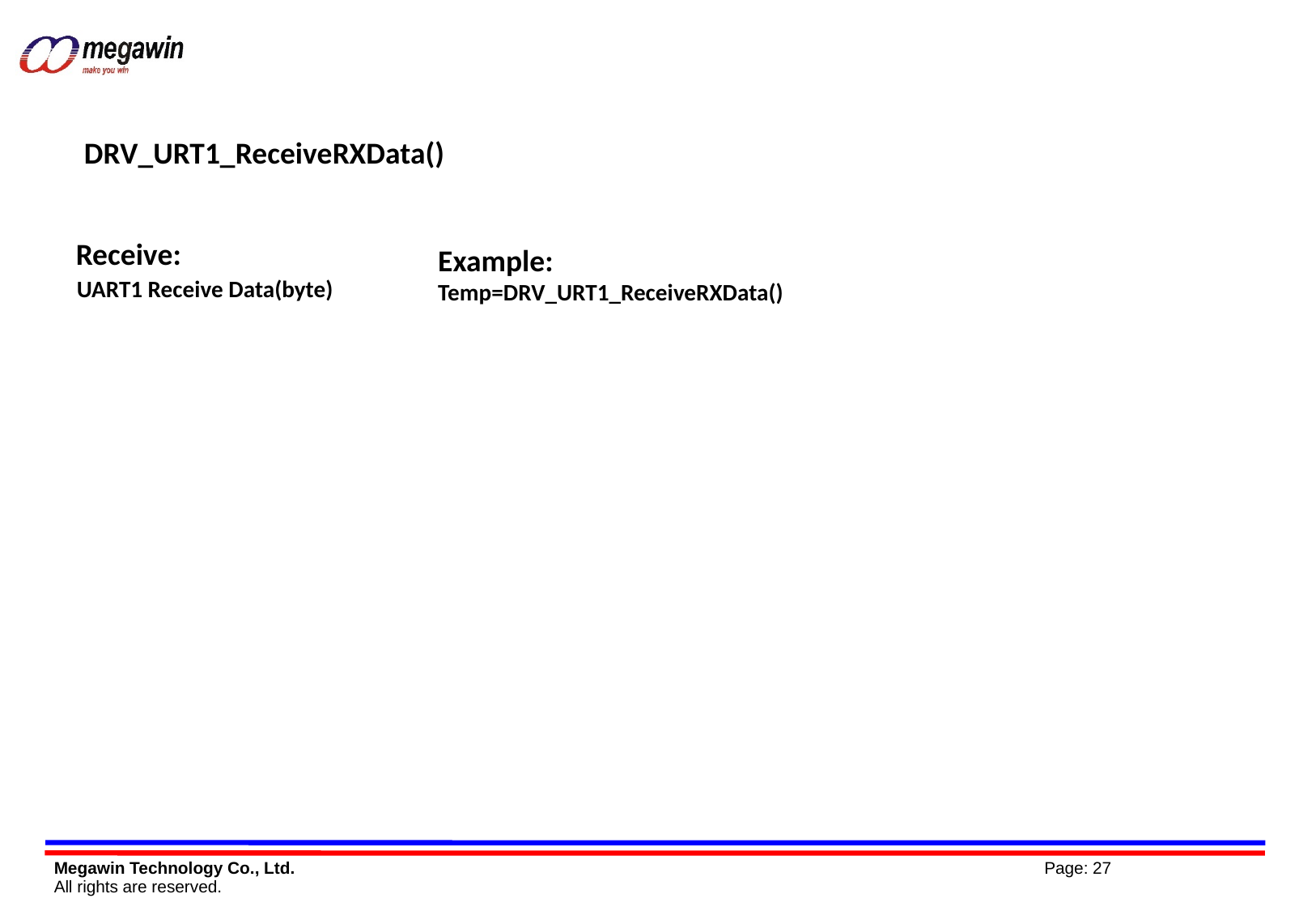

DRV_URT1_ReceiveRXData()
Receive:
Example:
Temp=DRV_URT1_ReceiveRXData()

UART1 Receive Data(byte)